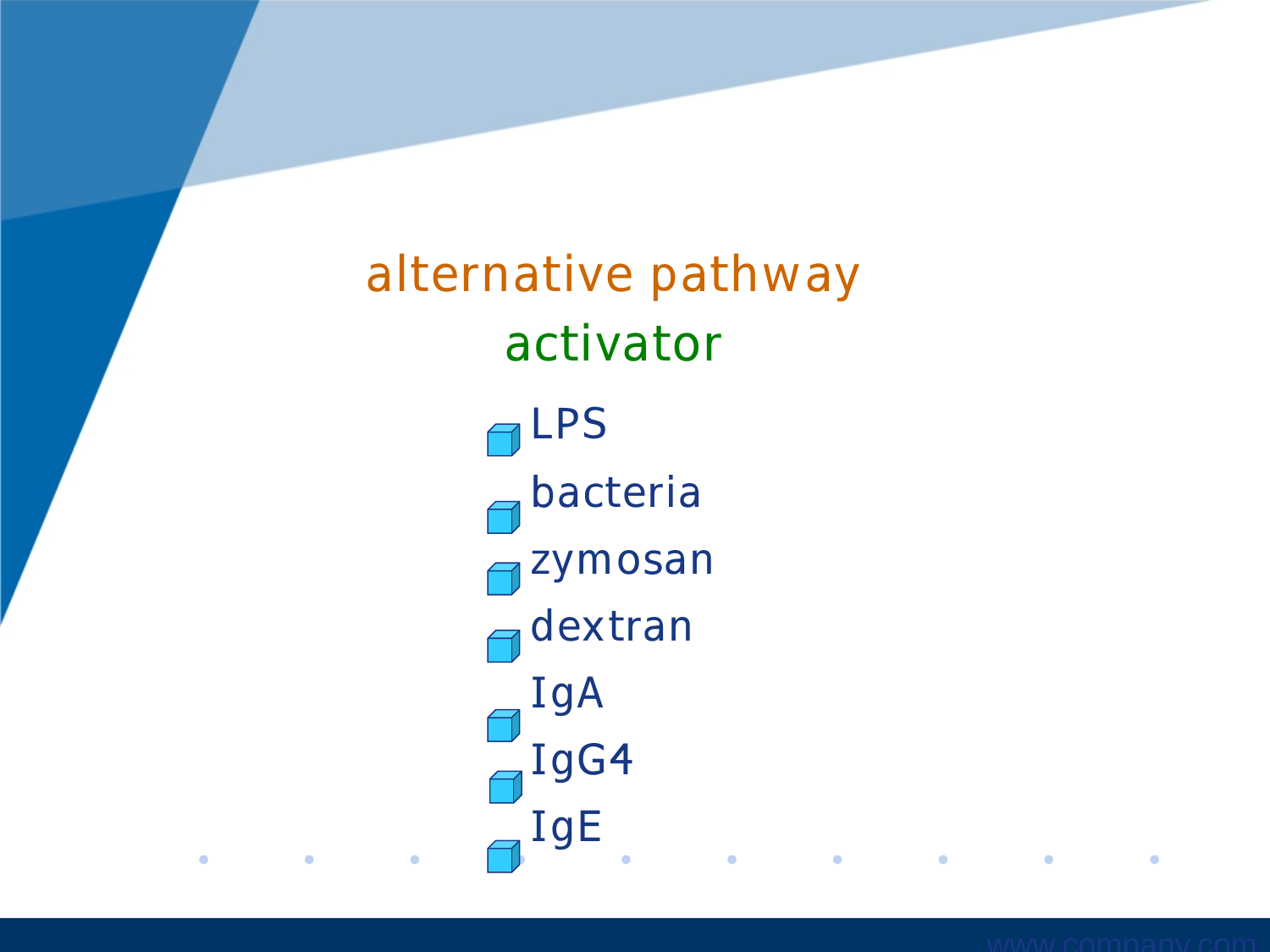

alternative pathway
activator
		LPS
		bacteria
		zymosan
		dextran
		IgA
		IgG4
		IgE